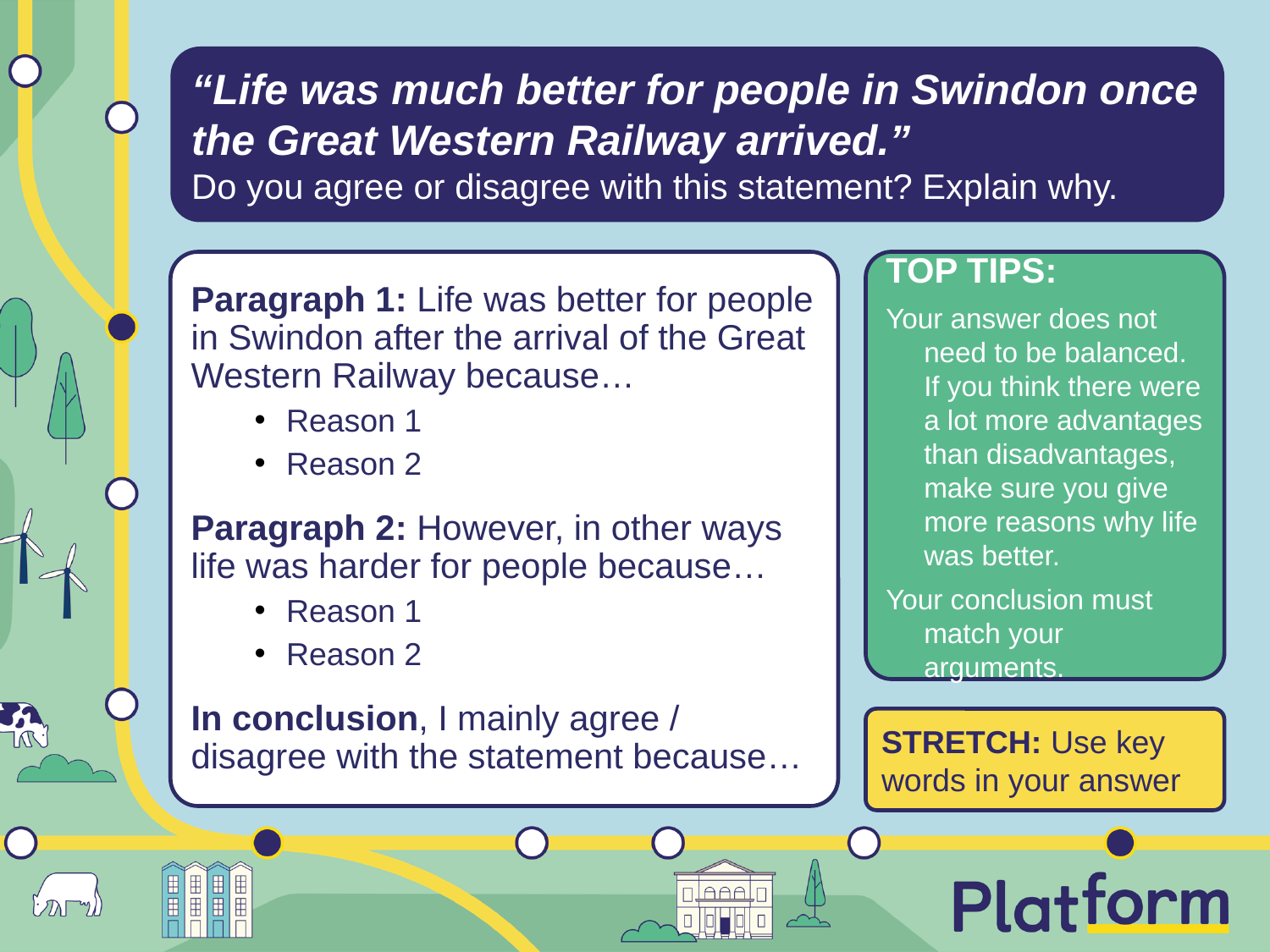

“Life was much better for people in Swindon once the Great Western Railway arrived.”
Do you agree or disagree with this statement? Explain why.
Paragraph 1: Life was better for people in Swindon after the arrival of the Great Western Railway because…
Reason 1
Reason 2
Paragraph 2: However, in other ways life was harder for people because…
Reason 1
Reason 2
In conclusion, I mainly agree / disagree with the statement because…
TOP TIPS:
Your answer does not need to be balanced. If you think there were a lot more advantages than disadvantages, make sure you give more reasons why life was better.
Your conclusion must match your arguments.
STRETCH: Use key words in your answer